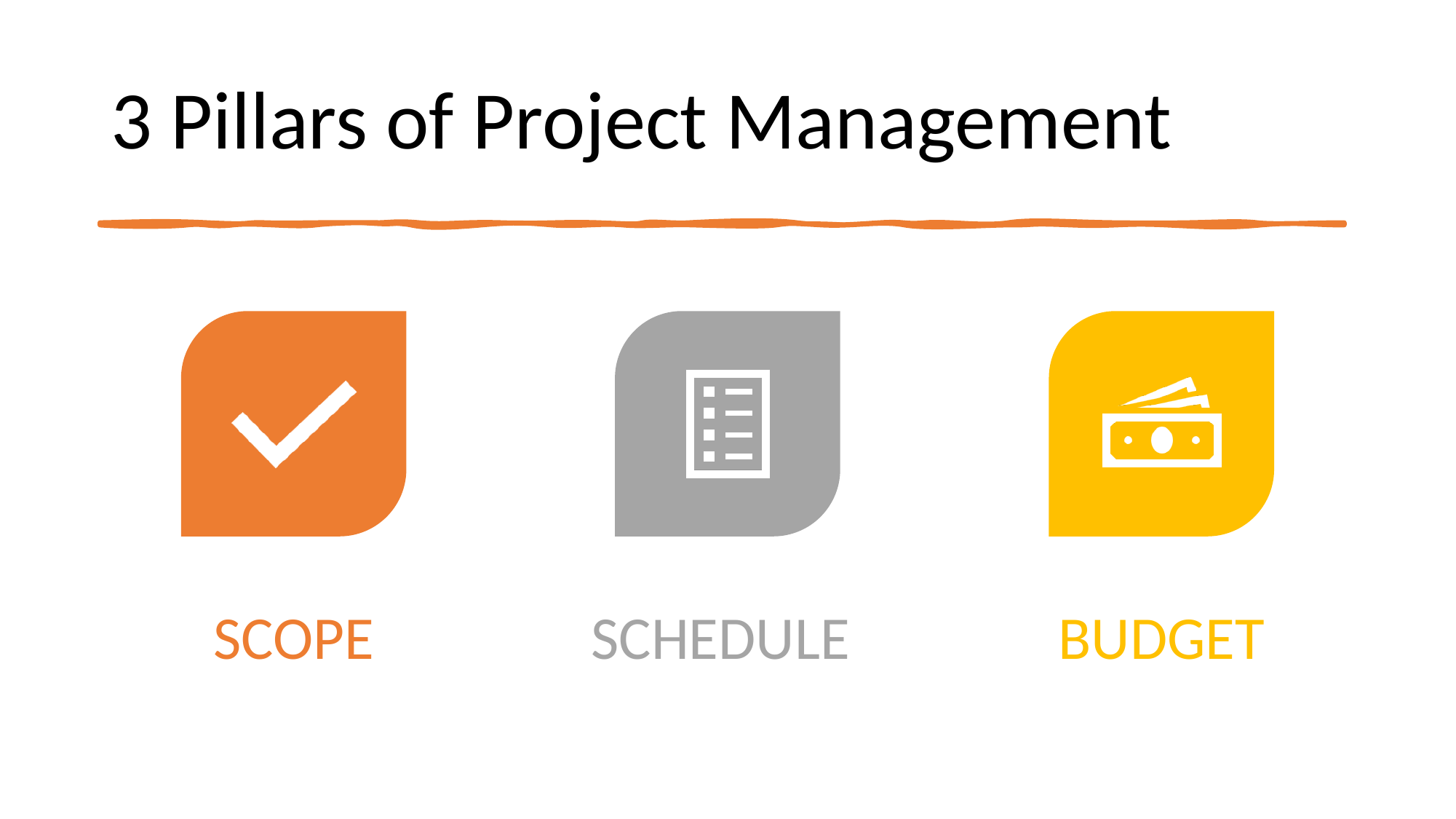

# 3 Pillars of Project Management

Scope
Schedule
Budget